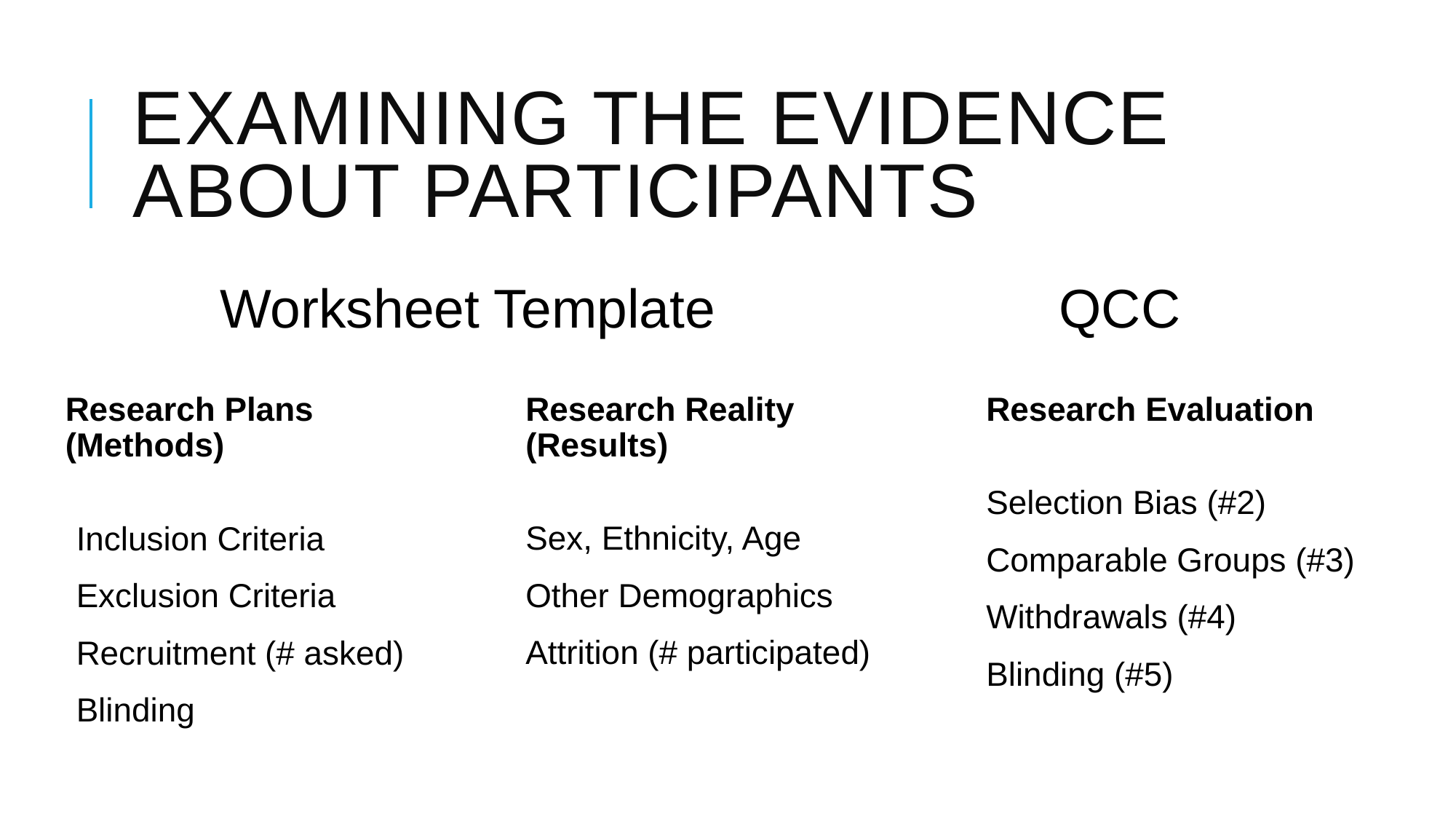

# Examining the evidence about participants
QCC
Worksheet Template
Research Reality (Results)
Sex, Ethnicity, Age
Other Demographics
Attrition (# participated)

Research Evaluation
Selection Bias (#2)
Comparable Groups (#3)
Withdrawals (#4)
Blinding (#5)
Research Plans (Methods)
Inclusion Criteria
Exclusion Criteria
Recruitment (# asked)
Blinding